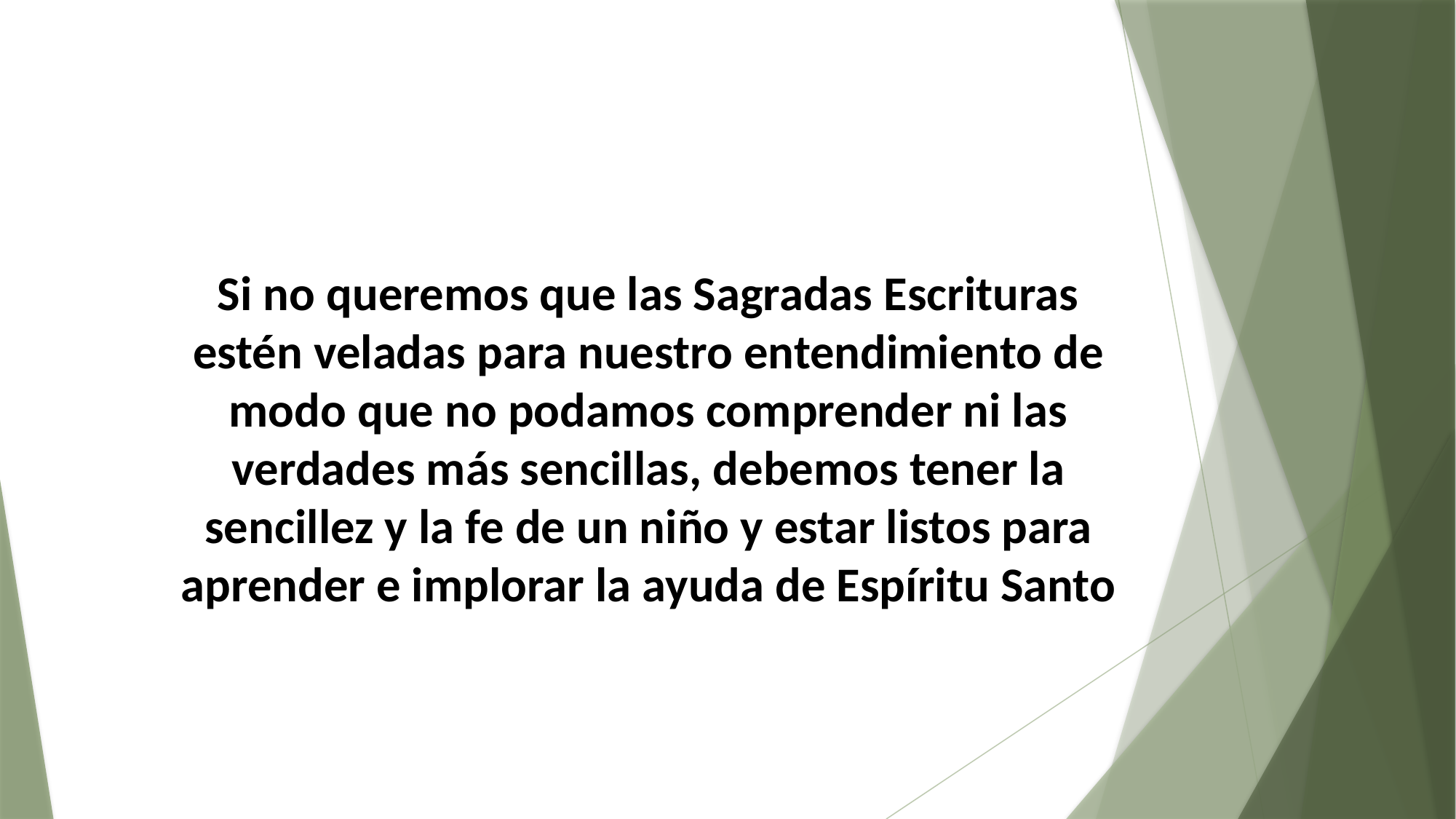

Si no queremos que las Sagradas Escrituras estén veladas para nuestro entendimiento de modo que no podamos comprender ni las verdades más sencillas, debemos tener la sencillez y la fe de un niño y estar listos para aprender e implorar la ayuda de Espíritu Santo